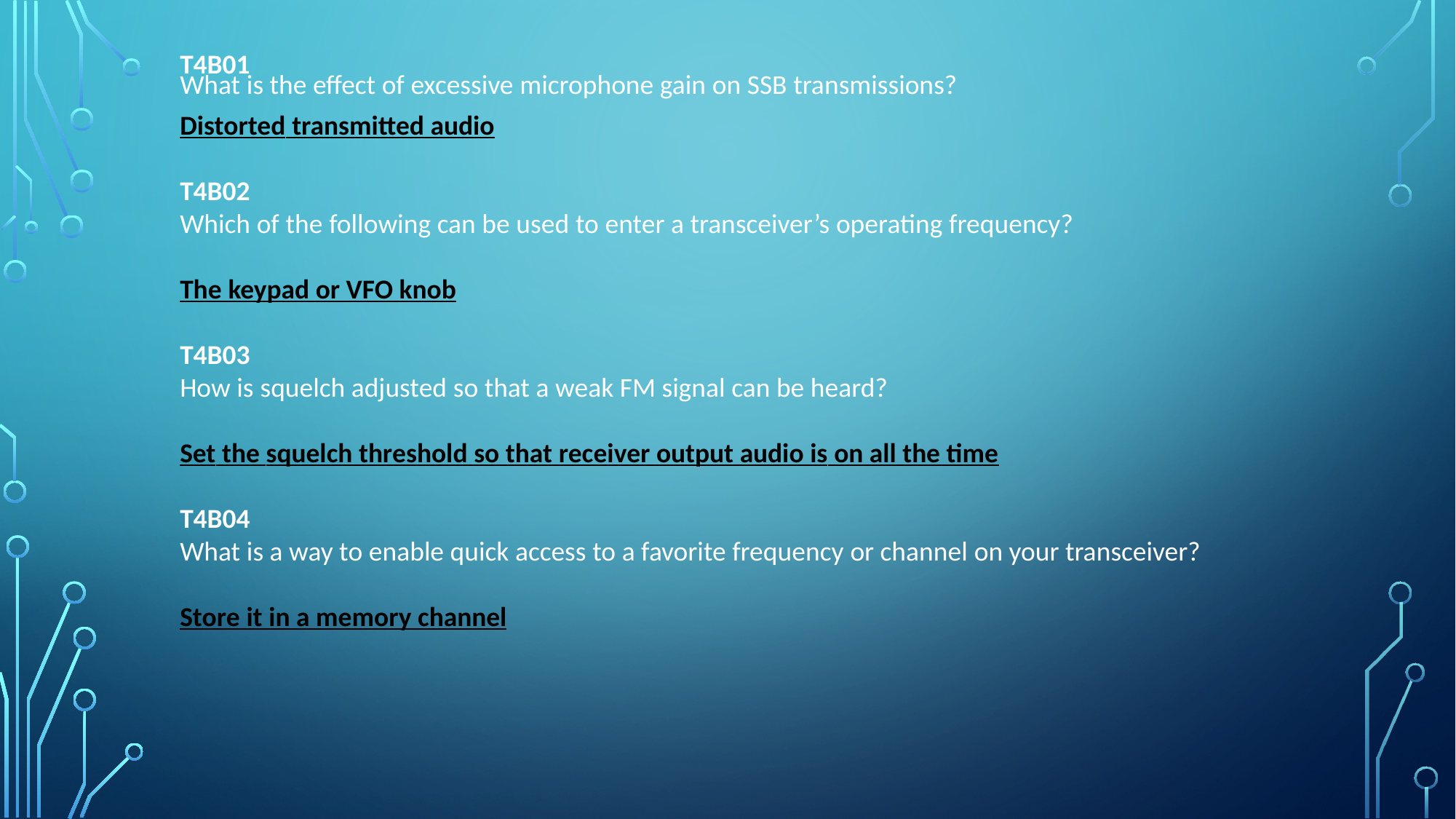

T4B01
What is the effect of excessive microphone gain on SSB transmissions?

Distorted transmitted audio

T4B02
Which of the following can be used to enter a transceiver’s operating frequency?

The keypad or VFO knob

T4B03
How is squelch adjusted so that a weak FM signal can be heard?

Set the squelch threshold so that receiver output audio is on all the time

T4B04
What is a way to enable quick access to a favorite frequency or channel on your transceiver?

Store it in a memory channel